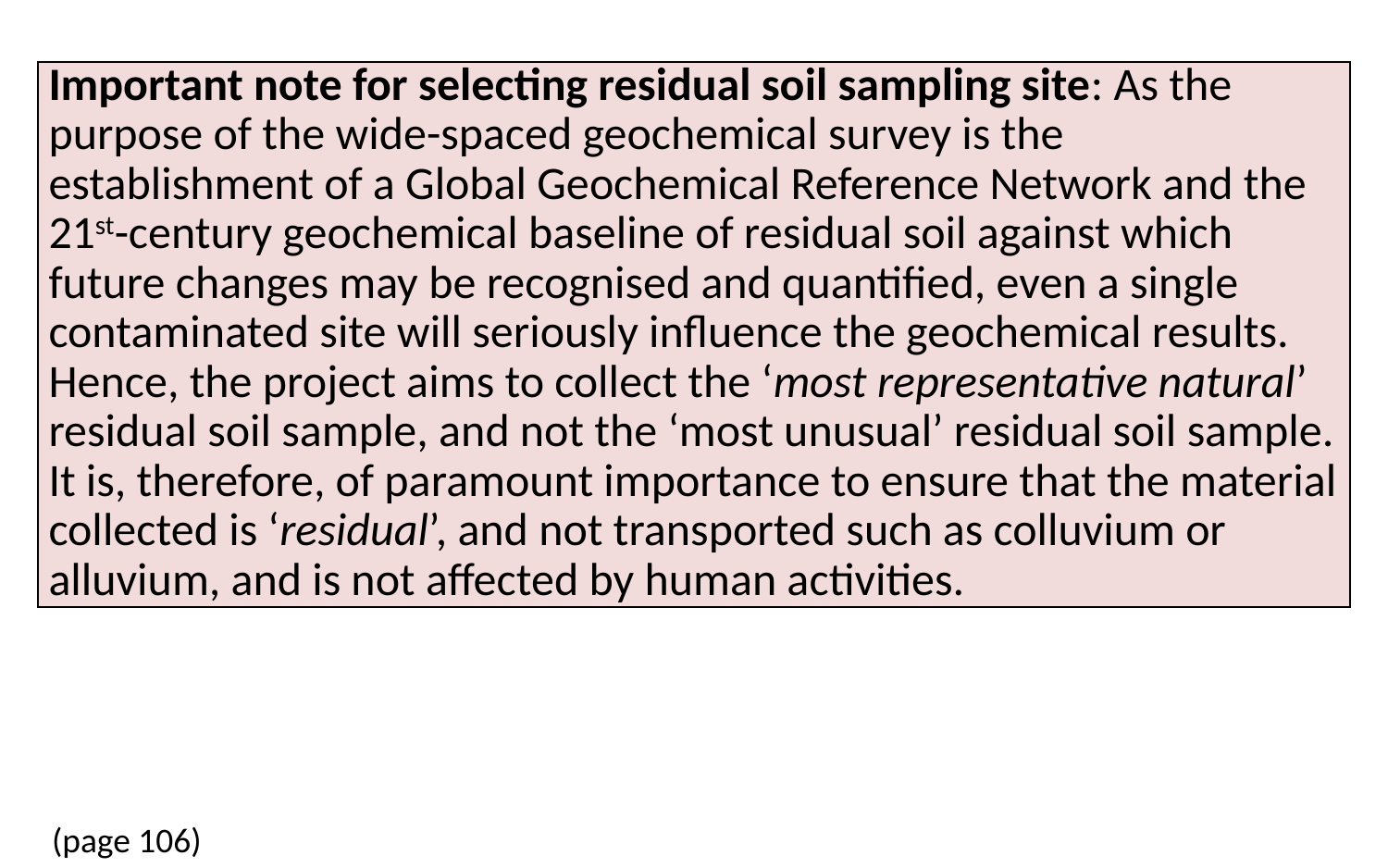

| Important note for selecting residual soil sampling site: As the purpose of the wide-spaced geochemical survey is the establishment of a Global Geochemical Reference Network and the 21st-century geochemical baseline of residual soil against which future changes may be recognised and quantified, even a single contaminated site will seriously influence the geochemical results. Hence, the project aims to collect the ‘most representative natural’ residual soil sample, and not the ‘most unusual’ residual soil sample. It is, therefore, of paramount importance to ensure that the material collected is ‘residual’, and not transported such as colluvium or alluvium, and is not affected by human activities. |
| --- |
(page 106)